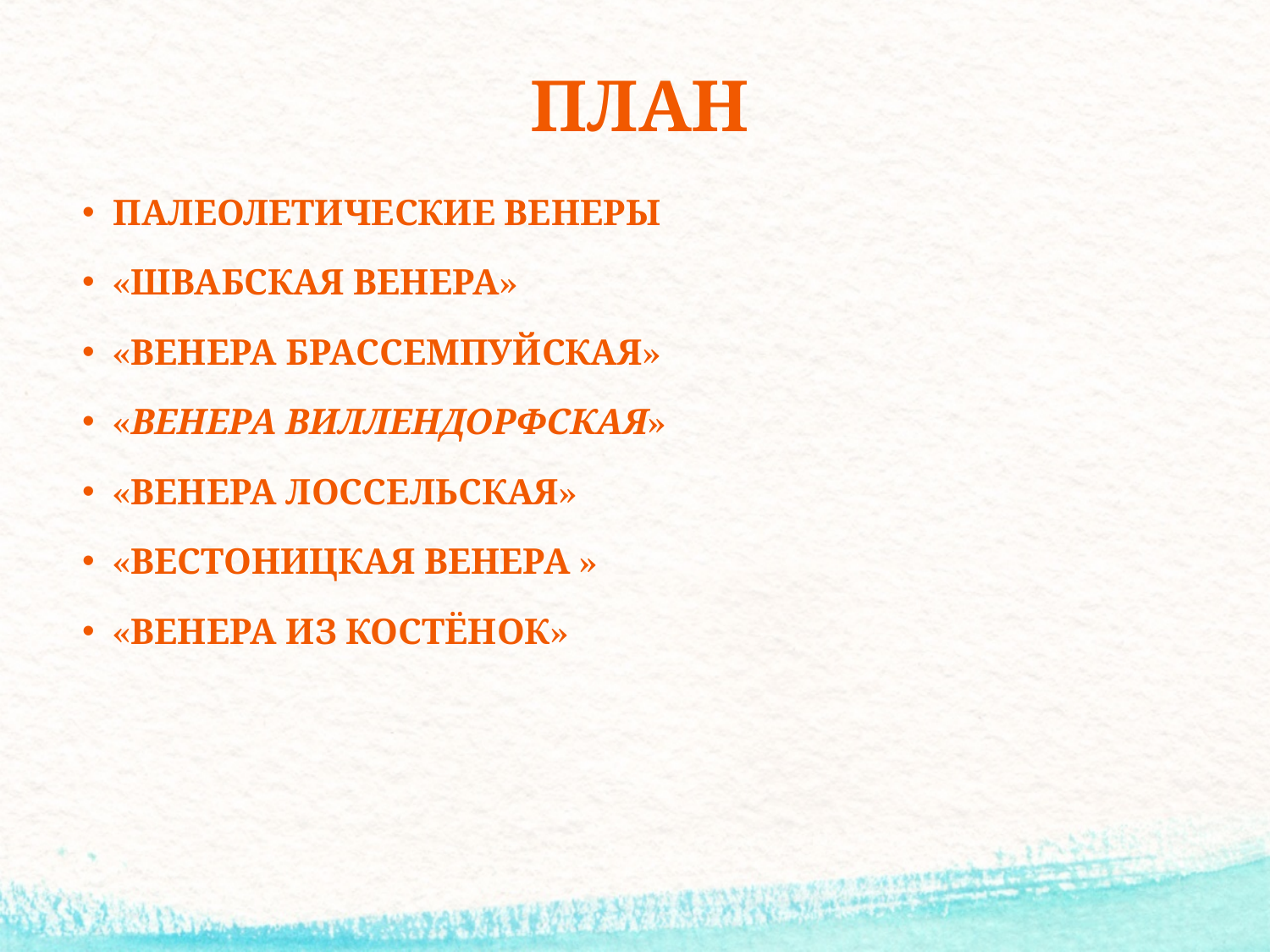

# ПЛАН
ПАЛЕОЛЕТИЧЕСКИЕ ВЕНЕРЫ
«ШВАБСКАЯ ВЕНЕРА»
«ВЕНЕРА БРАССЕМПУЙСКАЯ»
«ВЕНЕРА ВИЛЛЕНДОРФСКАЯ»
«ВЕНЕРА ЛОССЕЛЬСКАЯ»
«ВЕСТОНИЦКАЯ ВЕНЕРА »
«Венера из КостЁнок»